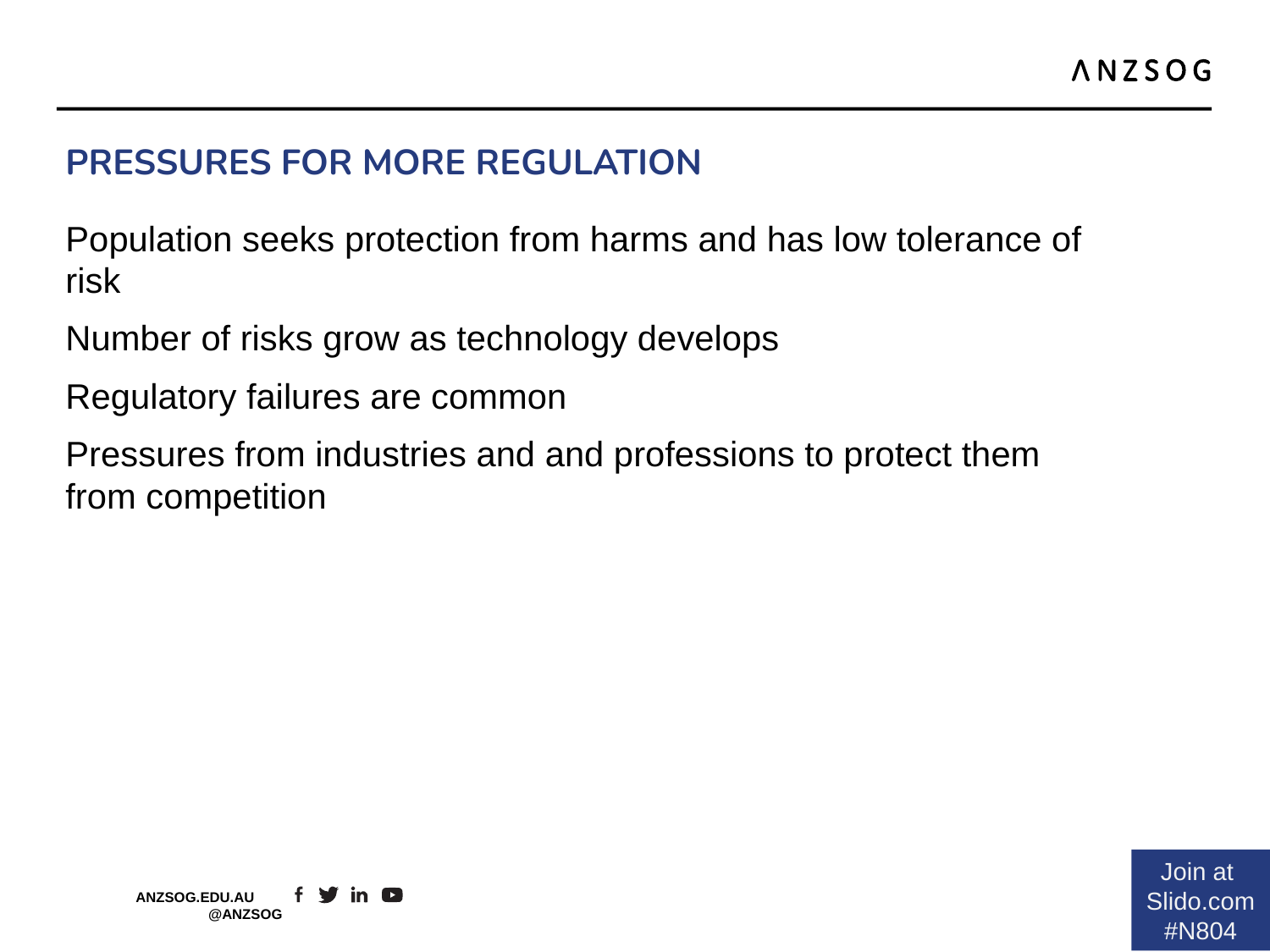

# Pressures for more regulation
Population seeks protection from harms and has low tolerance of risk
Number of risks grow as technology develops
Regulatory failures are common
Pressures from industries and and professions to protect them from competition
Join at
Slido.com
#N804